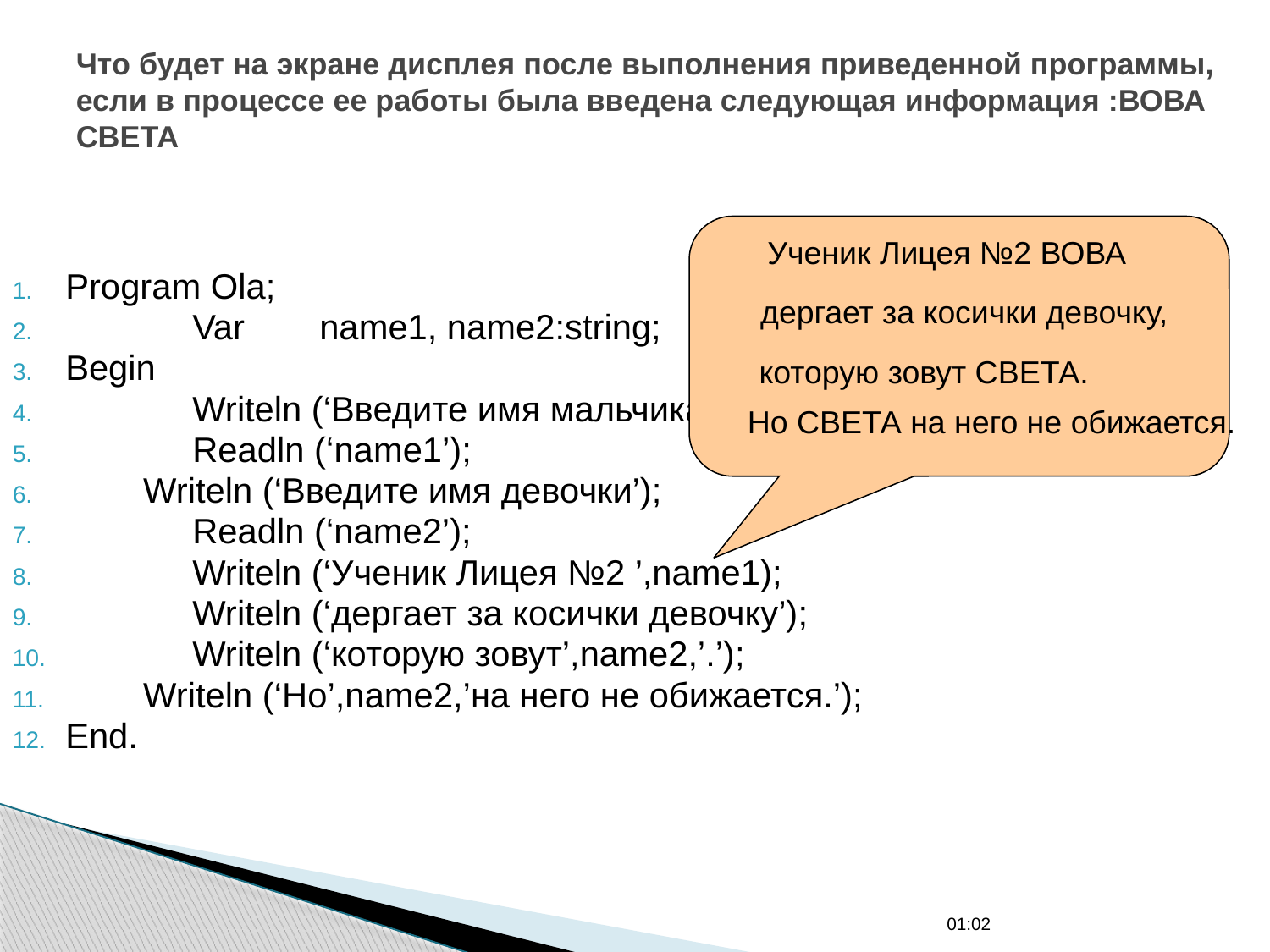

# Что будет на экране дисплея после выполнения приведенной программы, если в процессе ее работы была введена следующая информация :ВОВА СВЕТА

Program Ola;
	Var 	name1, name2:string;
Begin
	Writeln (‘Введите имя мальчика’);
	Readln (‘name1’);
        Writeln (‘Введите имя девочки’);
	Readln (‘name2’);
	Writeln (‘Ученик Лицея №2 ’,name1);
	Writeln (‘дергает за косички девочку’);
	Writeln (‘которую зовут’,name2,’.’);
        Writeln (‘Но’,name2,’на него не обижается.’);
End.

Ученик Лицея №2 ВОВА
дергает за косички девочку,
которую зовут СВЕТА.
Но СВЕТА на него не обижается.
01:02